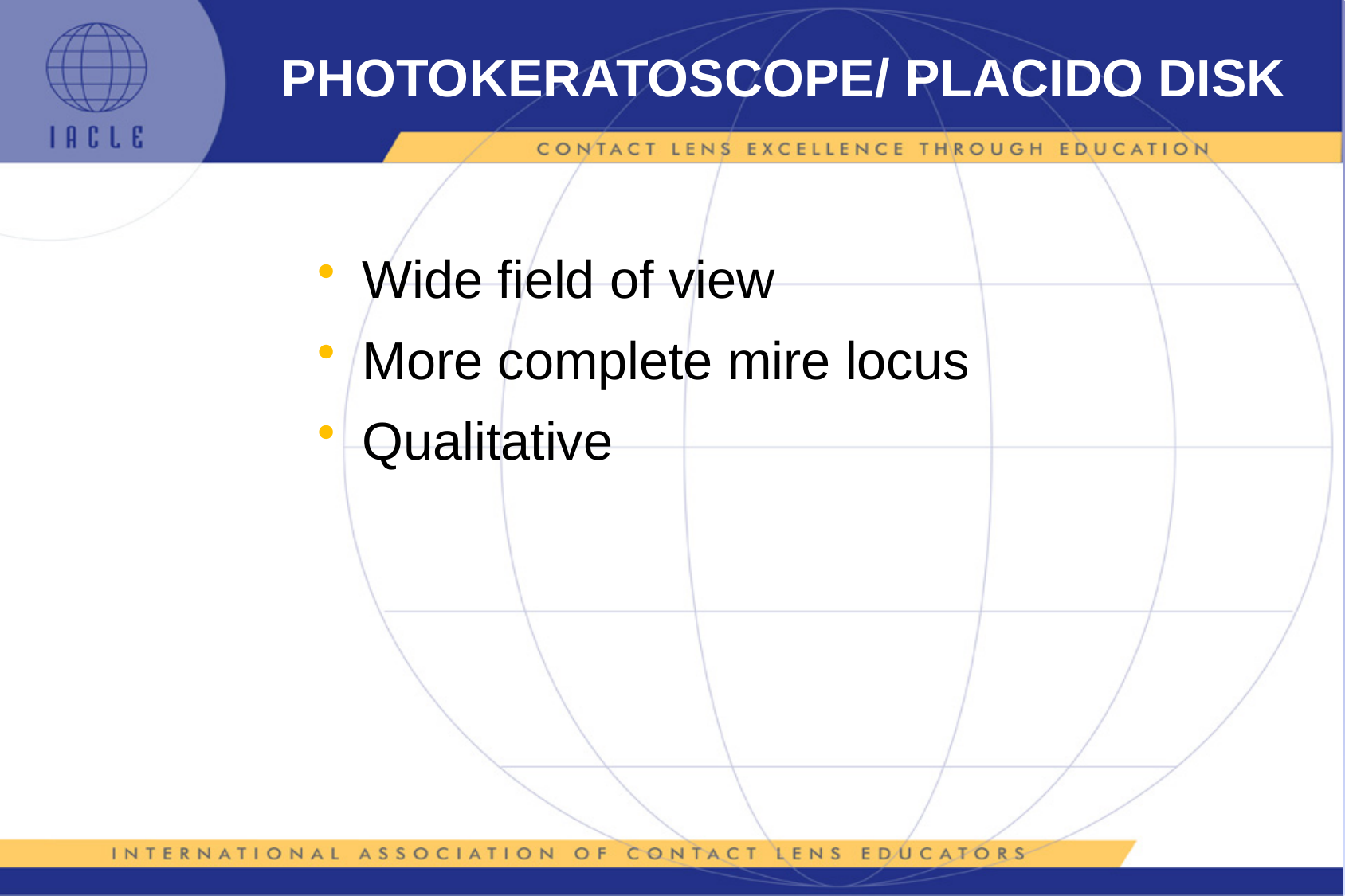

# PHOTOKERATOSCOPE/ PLACIDO DISK
Wide field of view
More complete mire locus
Qualitative